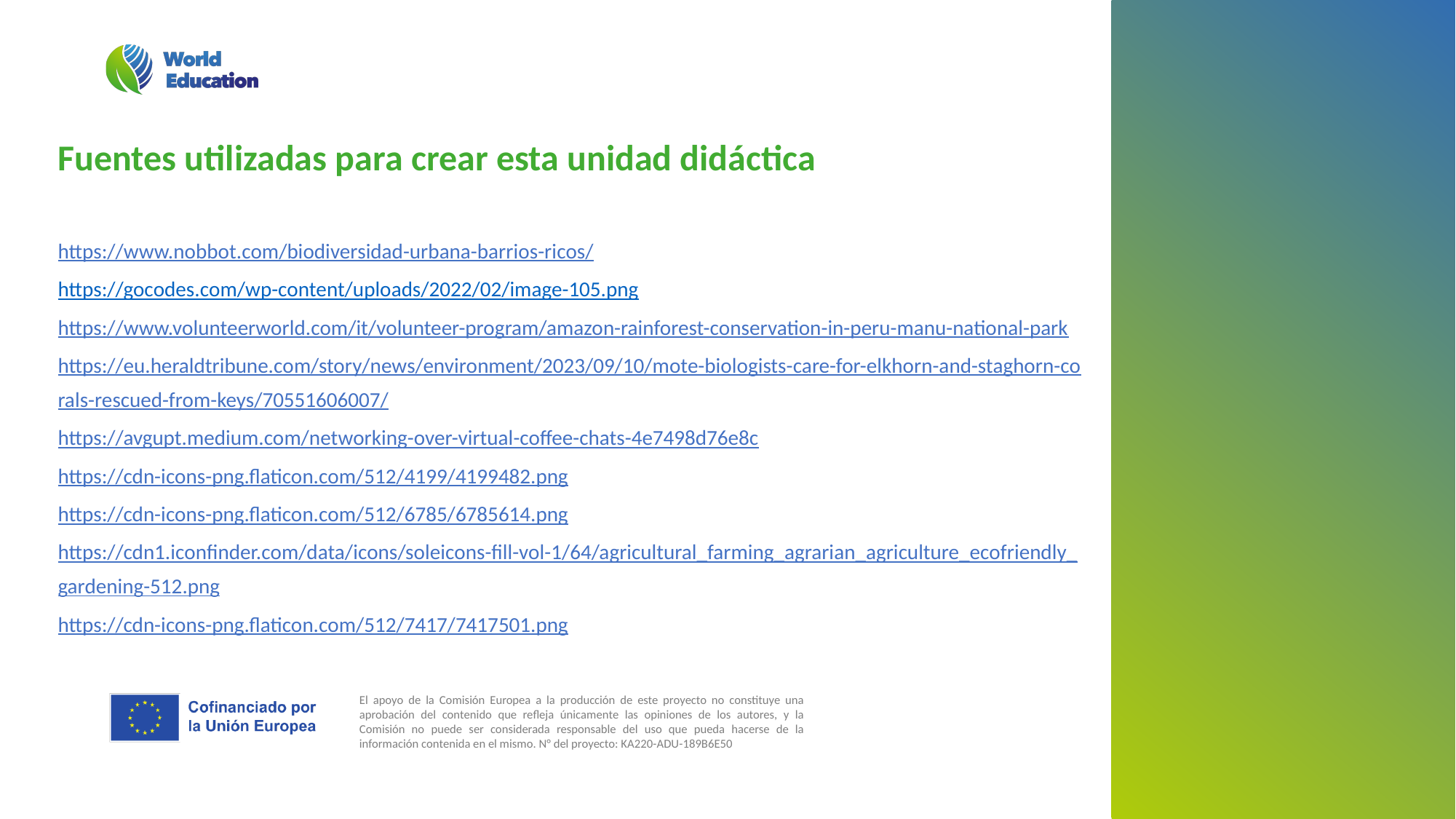

Fuentes utilizadas para crear esta unidad didáctica
https://www.nobbot.com/biodiversidad-urbana-barrios-ricos/
https://gocodes.com/wp-content/uploads/2022/02/image-105.png
https://www.volunteerworld.com/it/volunteer-program/amazon-rainforest-conservation-in-peru-manu-national-park
https://eu.heraldtribune.com/story/news/environment/2023/09/10/mote-biologists-care-for-elkhorn-and-staghorn-corals-rescued-from-keys/70551606007/
https://avgupt.medium.com/networking-over-virtual-coffee-chats-4e7498d76e8c
https://cdn-icons-png.flaticon.com/512/4199/4199482.png
https://cdn-icons-png.flaticon.com/512/6785/6785614.png
https://cdn1.iconfinder.com/data/icons/soleicons-fill-vol-1/64/agricultural_farming_agrarian_agriculture_ecofriendly_gardening-512.png
https://cdn-icons-png.flaticon.com/512/7417/7417501.png